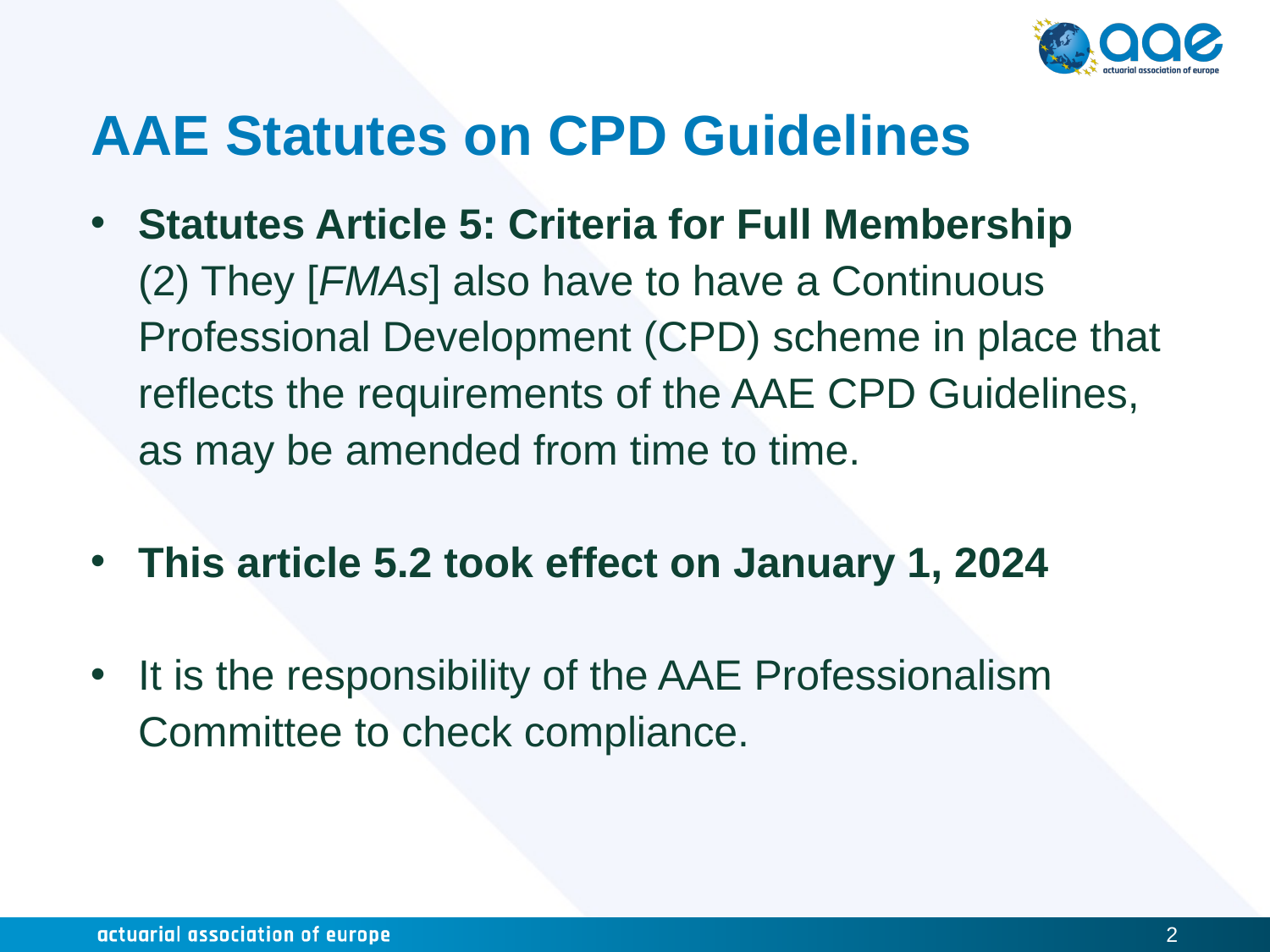

# AAE Statutes on CPD Guidelines
Statutes Article 5: Criteria for Full Membership
(2) They [FMAs] also have to have a Continuous Professional Development (CPD) scheme in place that reflects the requirements of the AAE CPD Guidelines, as may be amended from time to time.

This article 5.2 took effect on January 1, 2024

It is the responsibility of the AAE Professionalism Committee to check compliance.
2